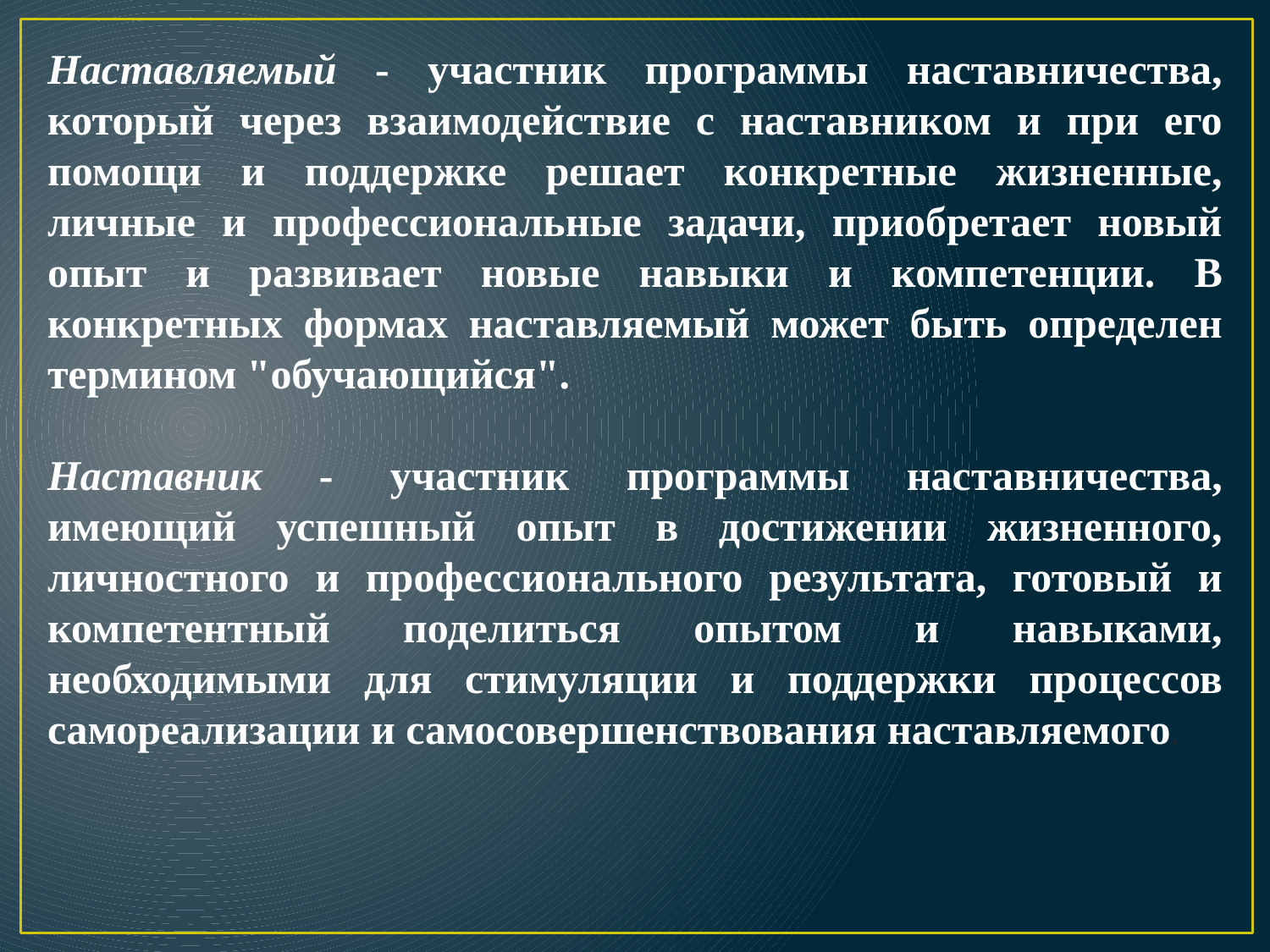

Наставляемый - участник программы наставничества, который через взаимодействие с наставником и при его помощи и поддержке решает конкретные жизненные, личные и профессиональные задачи, приобретает новый опыт и развивает новые навыки и компетенции. В конкретных формах наставляемый может быть определен термином "обучающийся".

Наставник - участник программы наставничества, имеющий успешный опыт в достижении жизненного, личностного и профессионального результата, готовый и компетентный поделиться опытом и навыками, необходимыми для стимуляции и поддержки процессов самореализации и самосовершенствования наставляемого.